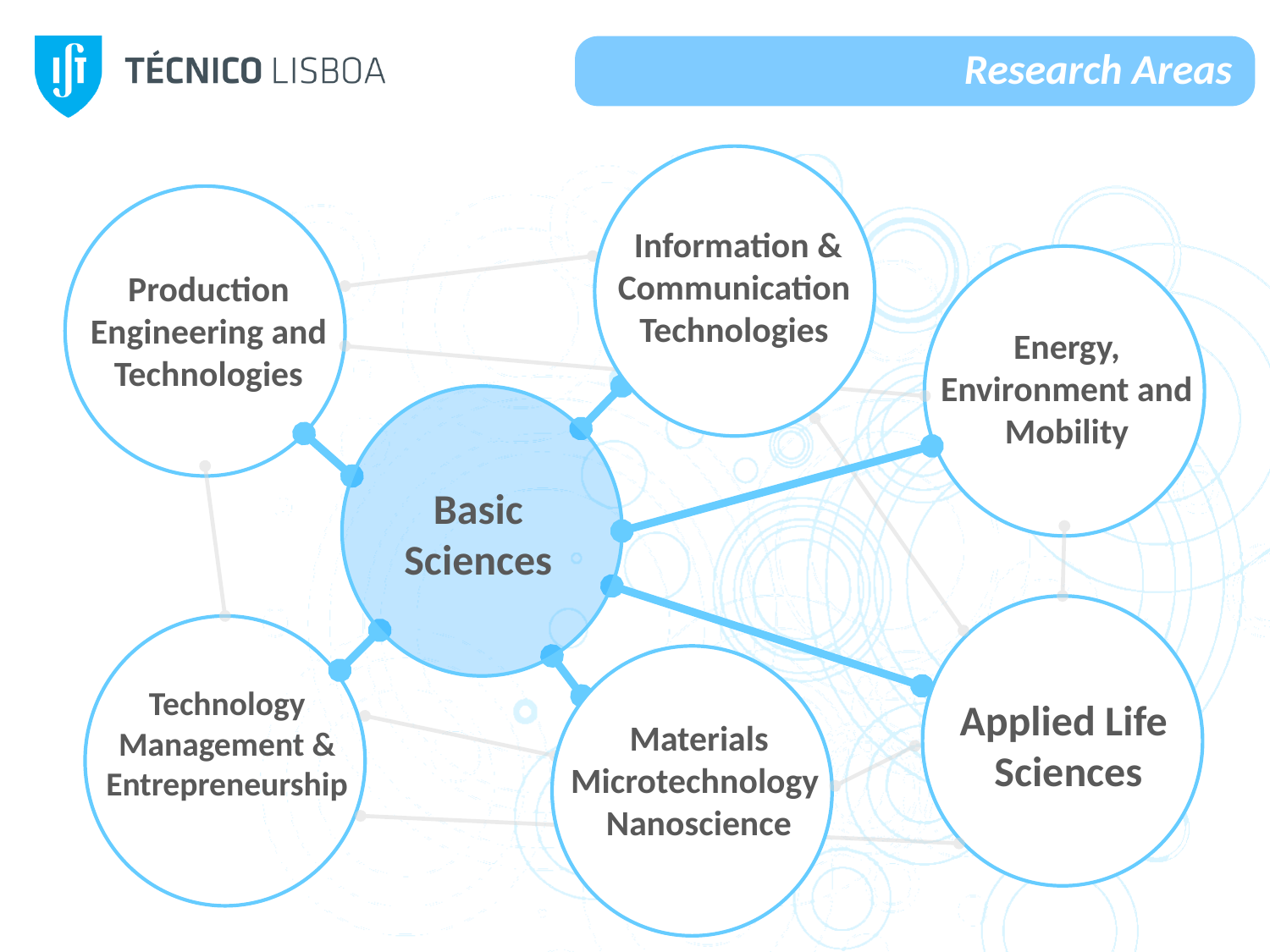

Research Areas

 Information & Communication Technologies

Production Engineering and Technologies

Energy, Environment and Mobility

Basic Sciences

Applied Life
Sciences

Technology Management & Entrepreneurship

Materials Microtechnology
Nanoscience